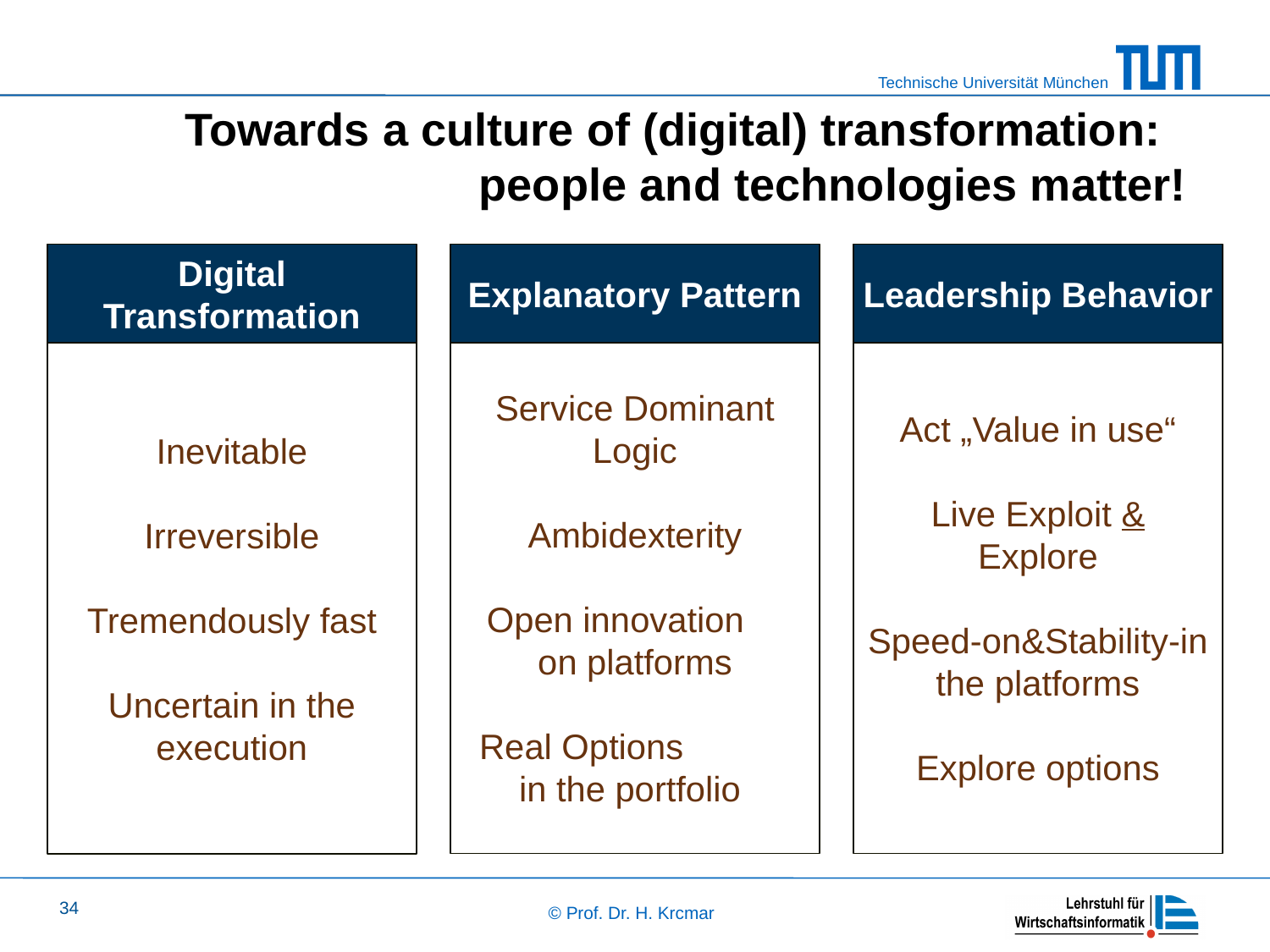

# Towards a culture of (digital) transformation: people and technologies matter!
Digital Transformation
Explanatory Pattern
Service Dominant Logic
Ambidexterity
Open innovation     on platforms
Real Options            in the portfolio
Leadership Behavior
Act „Value in use“
Live Exploit & Explore
Speed-on&Stability-in the platforms
Explore options
Inevitable
Irreversible
Tremendously fast
Uncertain in the execution